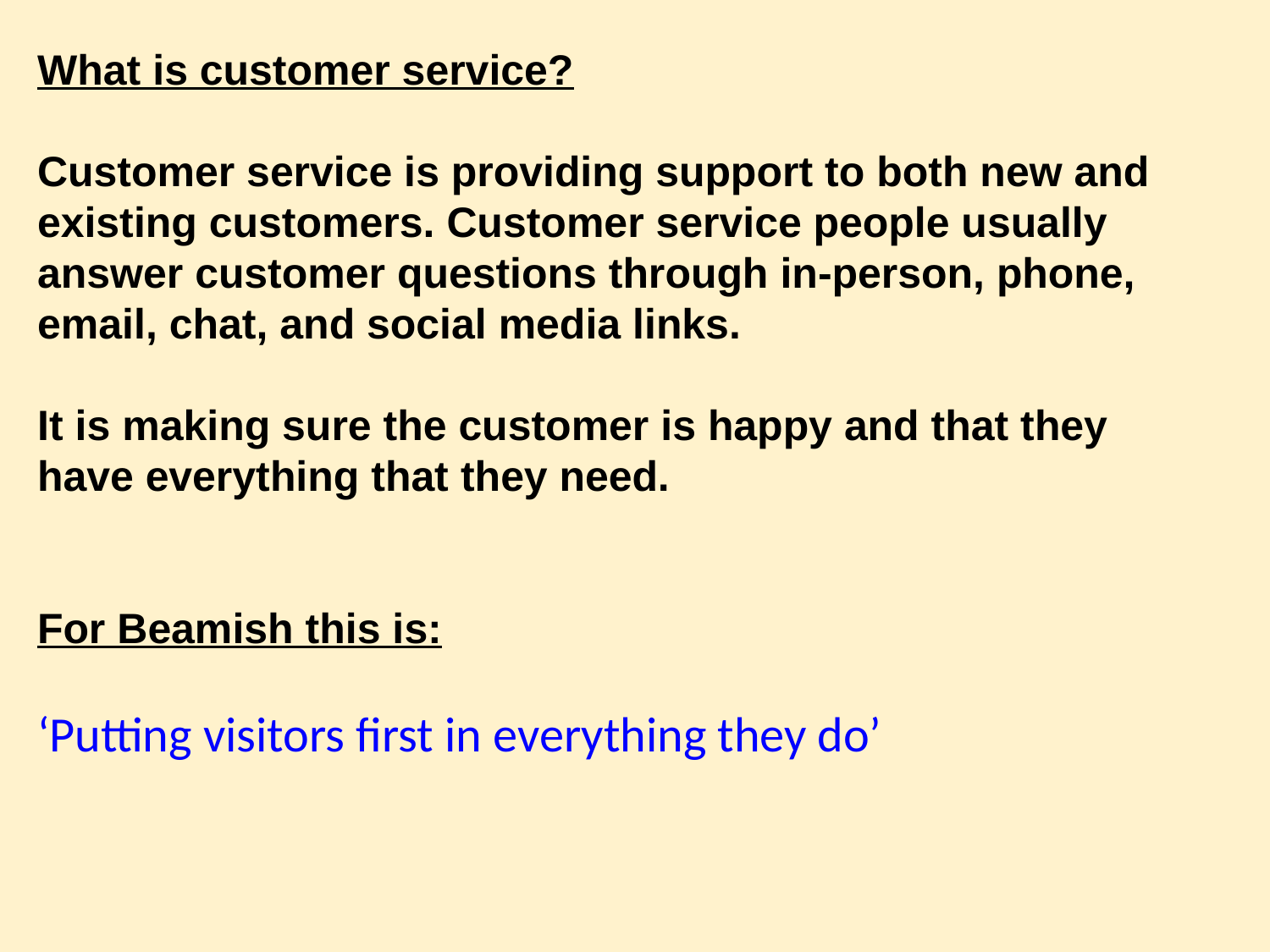

What is customer service?

Customer service is providing support to both new and existing customers. Customer service people usually answer customer questions through in-person, phone, email, chat, and social media links.

It is making sure the customer is happy and that they have everything that they need.

For Beamish this is:

‘Putting visitors first in everything they do’